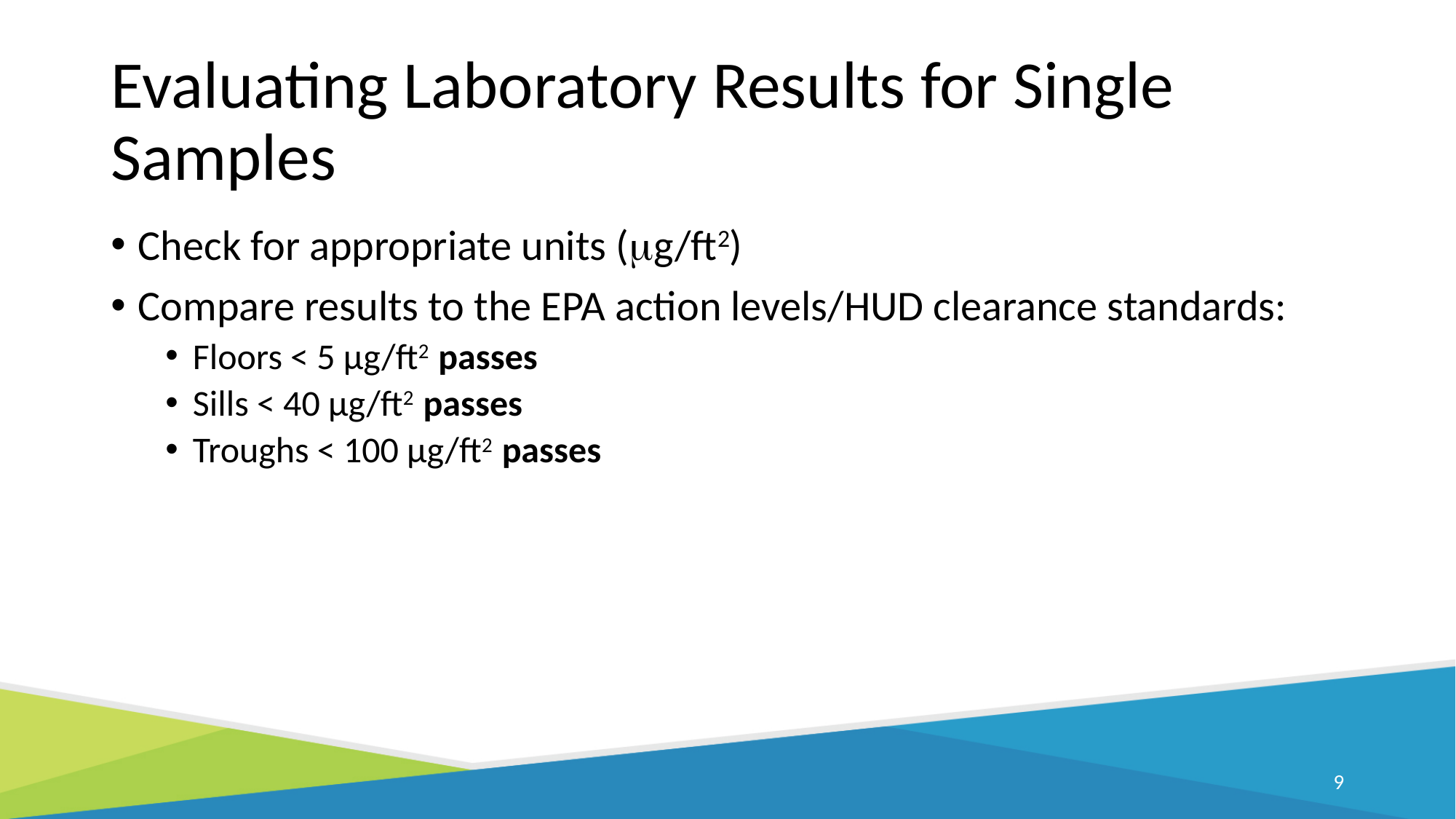

# Evaluating Laboratory Results for Single Samples
Check for appropriate units (μg/ft2)
Compare results to the EPA action levels/HUD clearance standards:
Floors < 5 µg/ft2  passes
Sills < 40 µg/ft2  passes
Troughs < 100 µg/ft2  passes

9